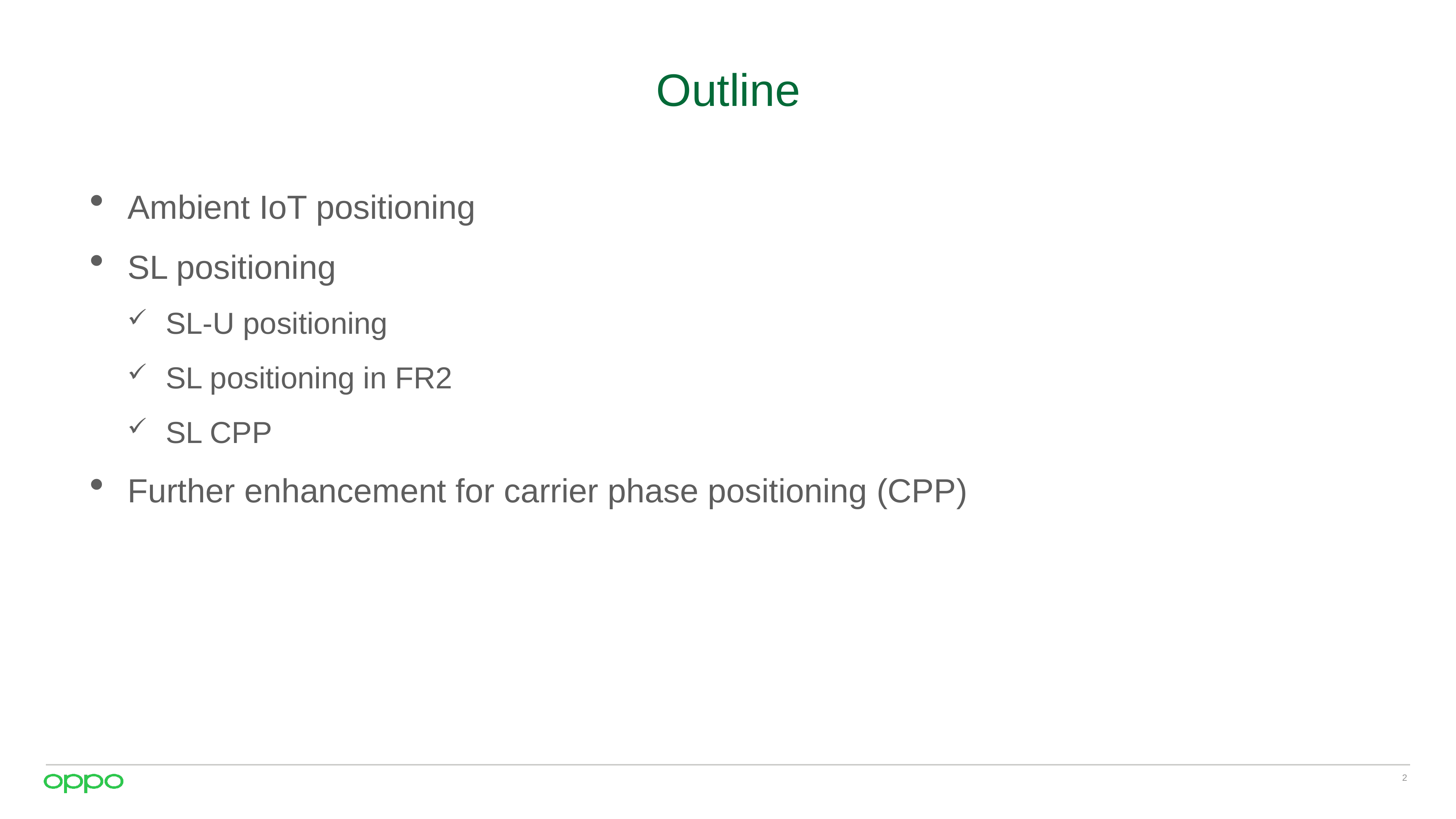

# Outline
Ambient IoT positioning
SL positioning
SL-U positioning
SL positioning in FR2
SL CPP
Further enhancement for carrier phase positioning (CPP)